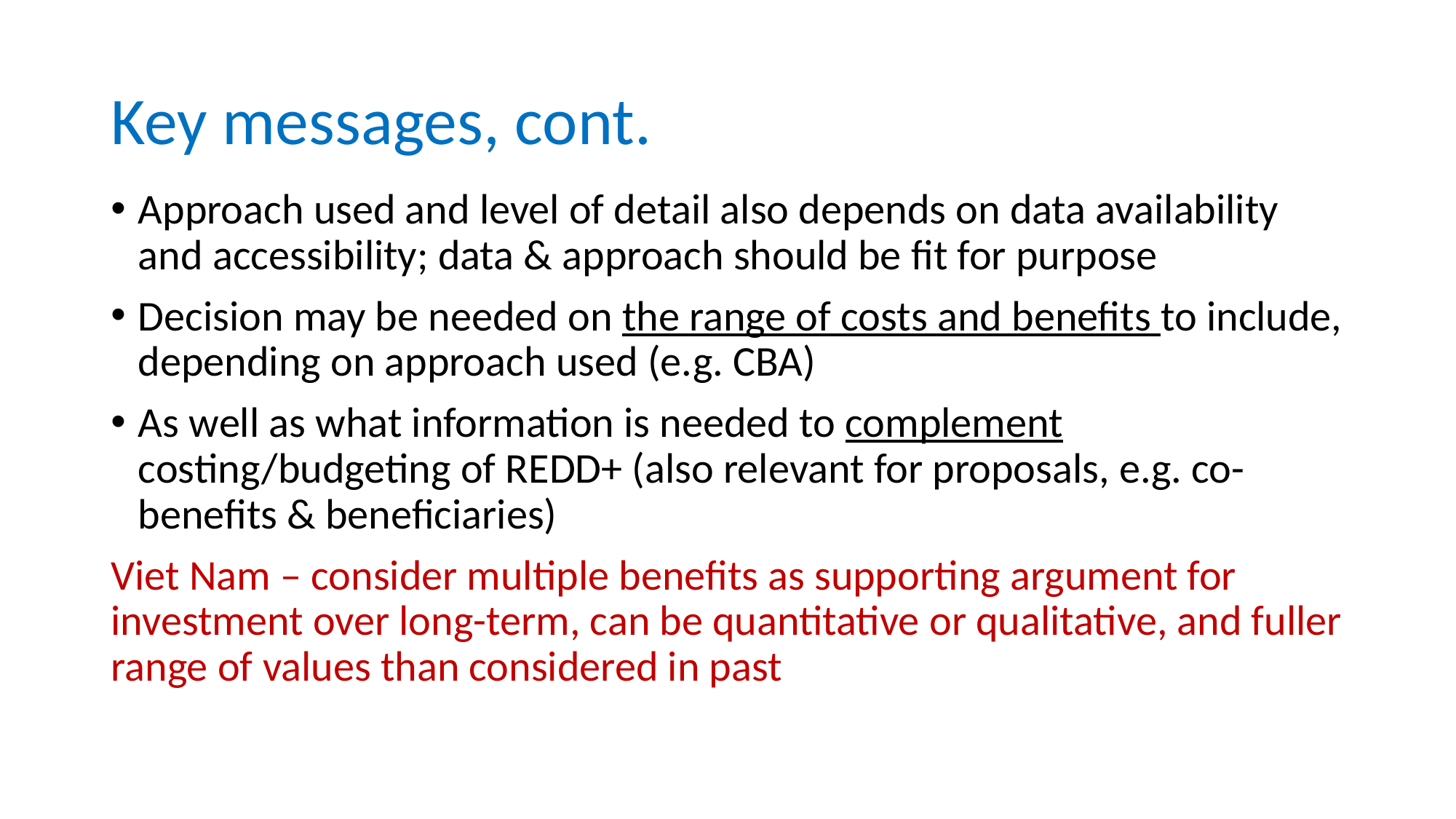

# Key messages, cont.
Approach used and level of detail also depends on data availability and accessibility; data & approach should be fit for purpose
Decision may be needed on the range of costs and benefits to include, depending on approach used (e.g. CBA)
As well as what information is needed to complement costing/budgeting of REDD+ (also relevant for proposals, e.g. co-benefits & beneficiaries)
Viet Nam – consider multiple benefits as supporting argument for investment over long-term, can be quantitative or qualitative, and fuller range of values than considered in past